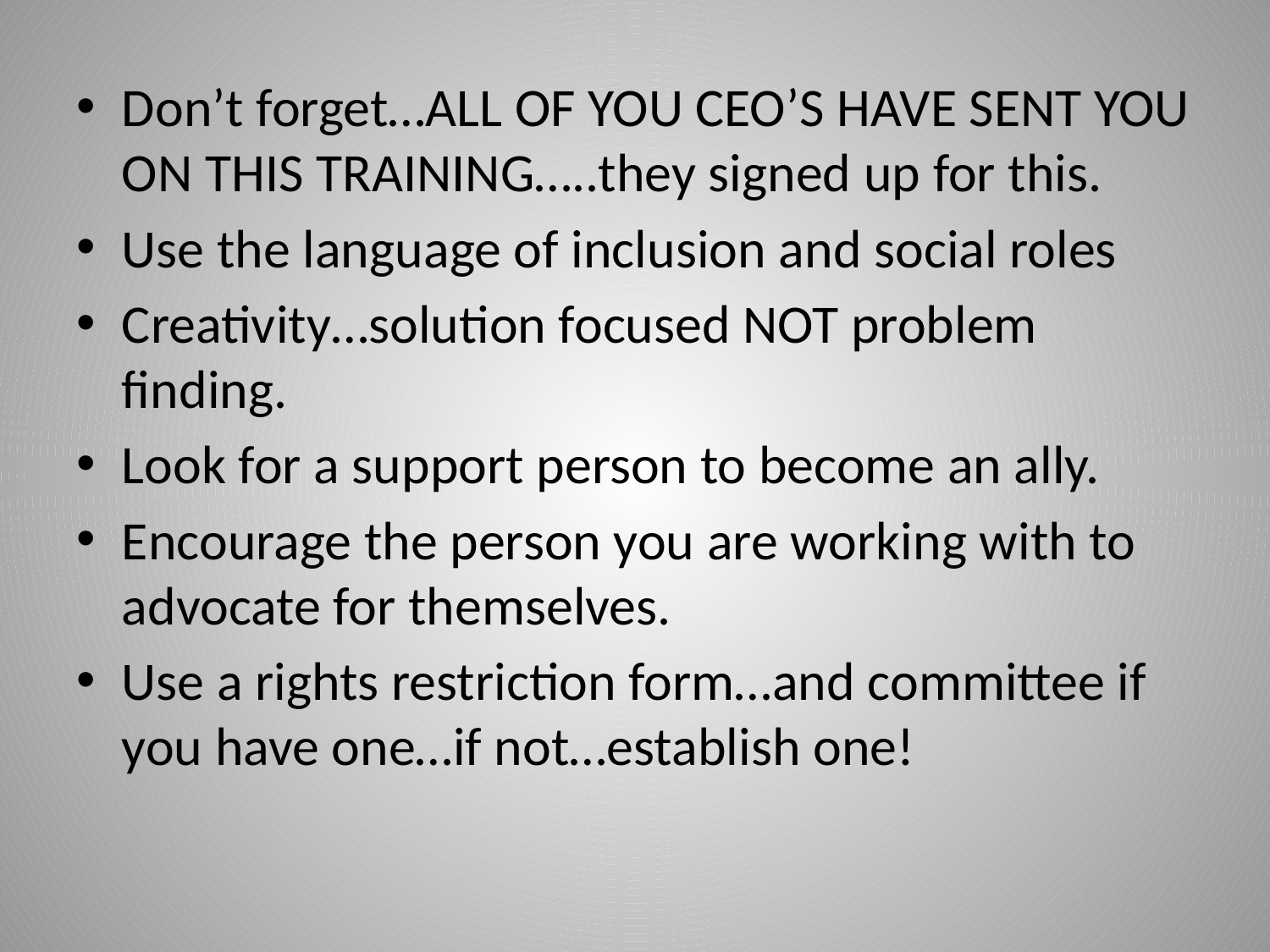

Don’t forget…ALL OF YOU CEO’S HAVE SENT YOU ON THIS TRAINING…..they signed up for this.
Use the language of inclusion and social roles
Creativity…solution focused NOT problem finding.
Look for a support person to become an ally.
Encourage the person you are working with to advocate for themselves.
Use a rights restriction form…and committee if you have one…if not…establish one!